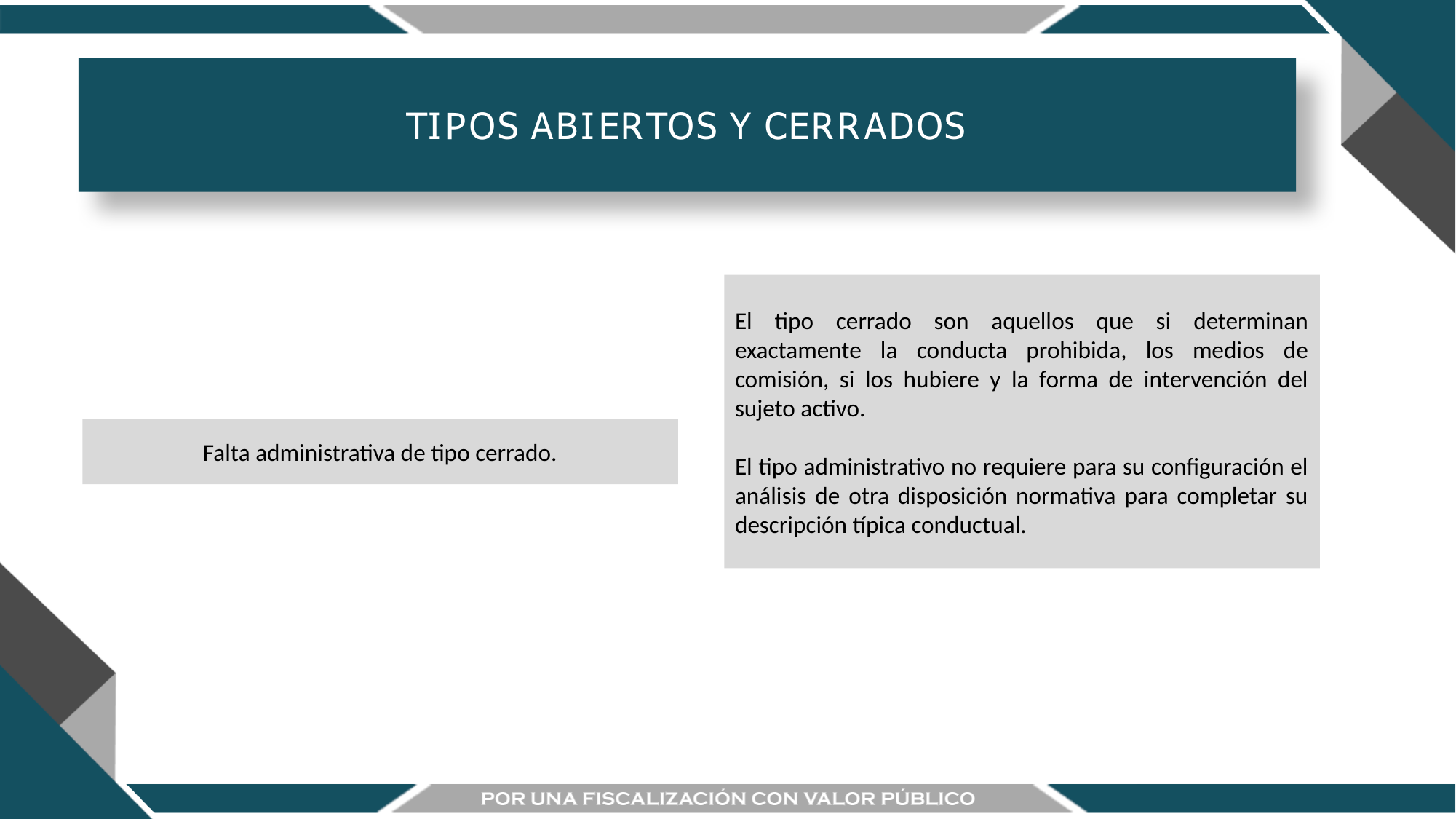

TIPOS ABIERTOS Y CERRADOS
El tipo cerrado son aquellos que si determinan exactamente la conducta prohibida, los medios de comisión, si los hubiere y la forma de intervención del sujeto activo.

El tipo administrativo no requiere para su configuración el análisis de otra disposición normativa para completar su descripción típica conductual.
Falta administrativa de tipo cerrado.